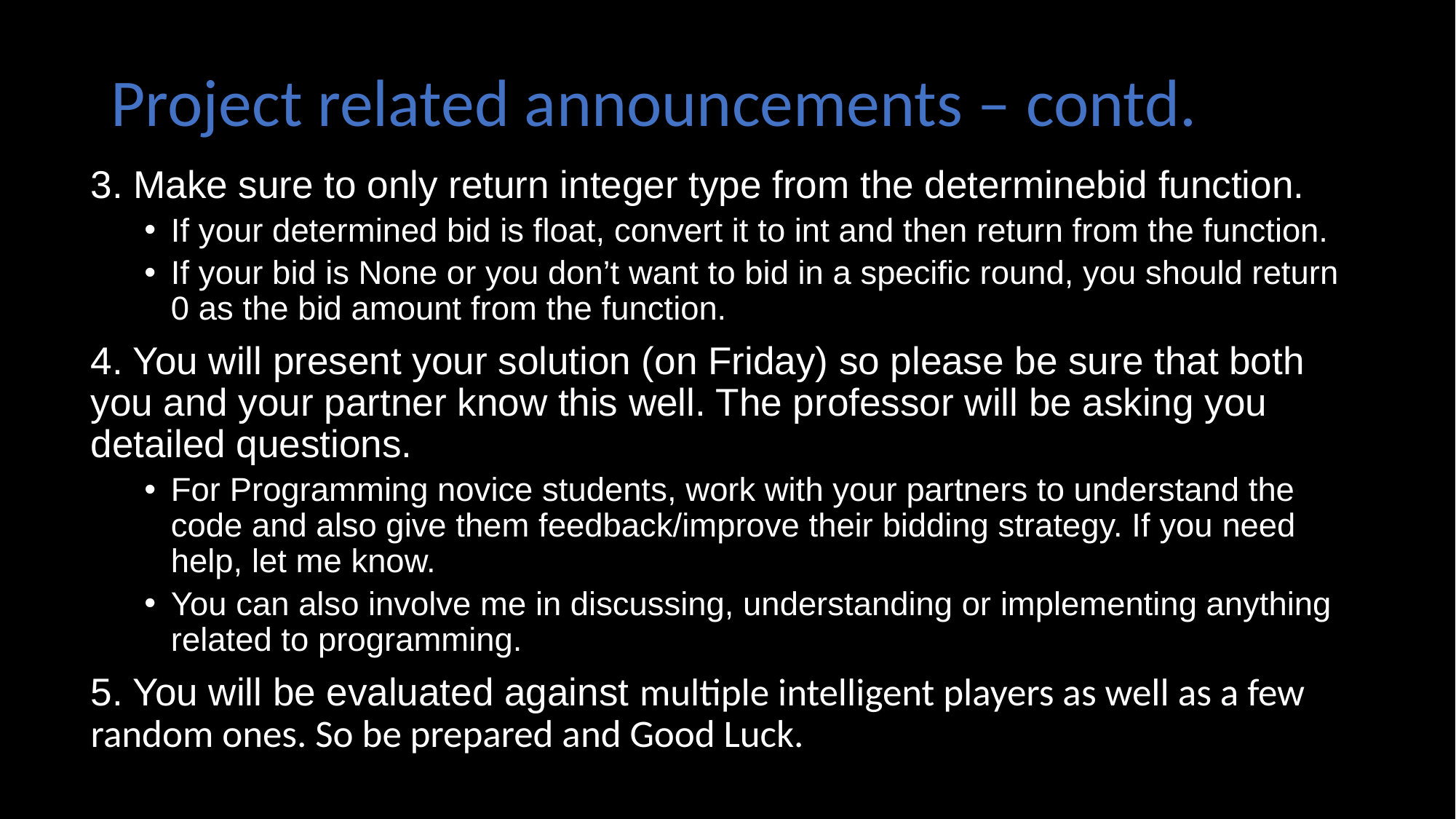

# Project related announcements – contd.
3. Make sure to only return integer type from the determinebid function.
If your determined bid is float, convert it to int and then return from the function.
If your bid is None or you don’t want to bid in a specific round, you should return 0 as the bid amount from the function.
4. You will present your solution (on Friday) so please be sure that both you and your partner know this well. The professor will be asking you detailed questions.
For Programming novice students, work with your partners to understand the code and also give them feedback/improve their bidding strategy. If you need help, let me know.
You can also involve me in discussing, understanding or implementing anything related to programming.
5. You will be evaluated against multiple intelligent players as well as a few random ones. So be prepared and Good Luck.